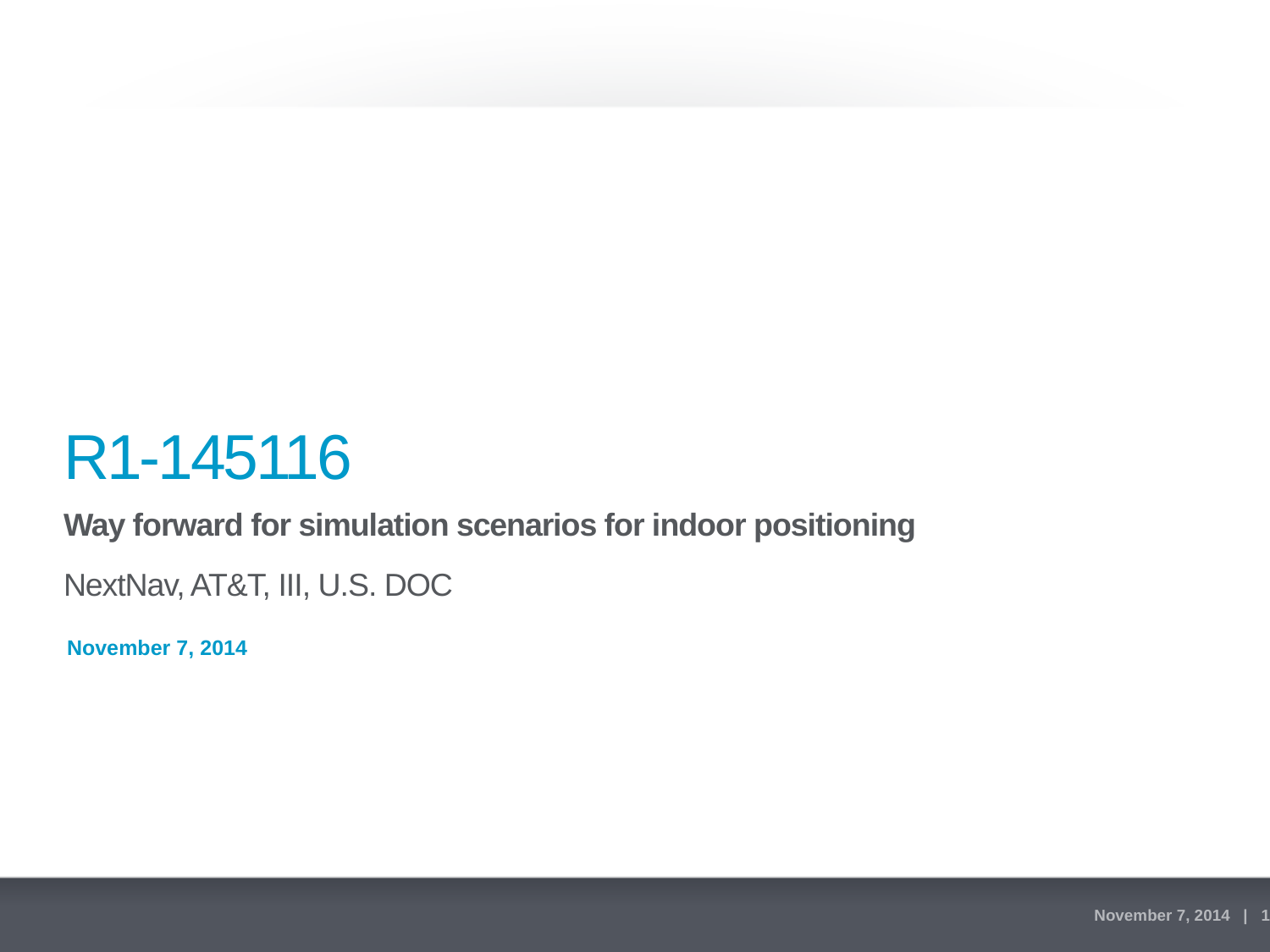

# R1-145116
Way forward for simulation scenarios for indoor positioning
NextNav, AT&T, III, U.S. DOC

November 7, 2014   |   1